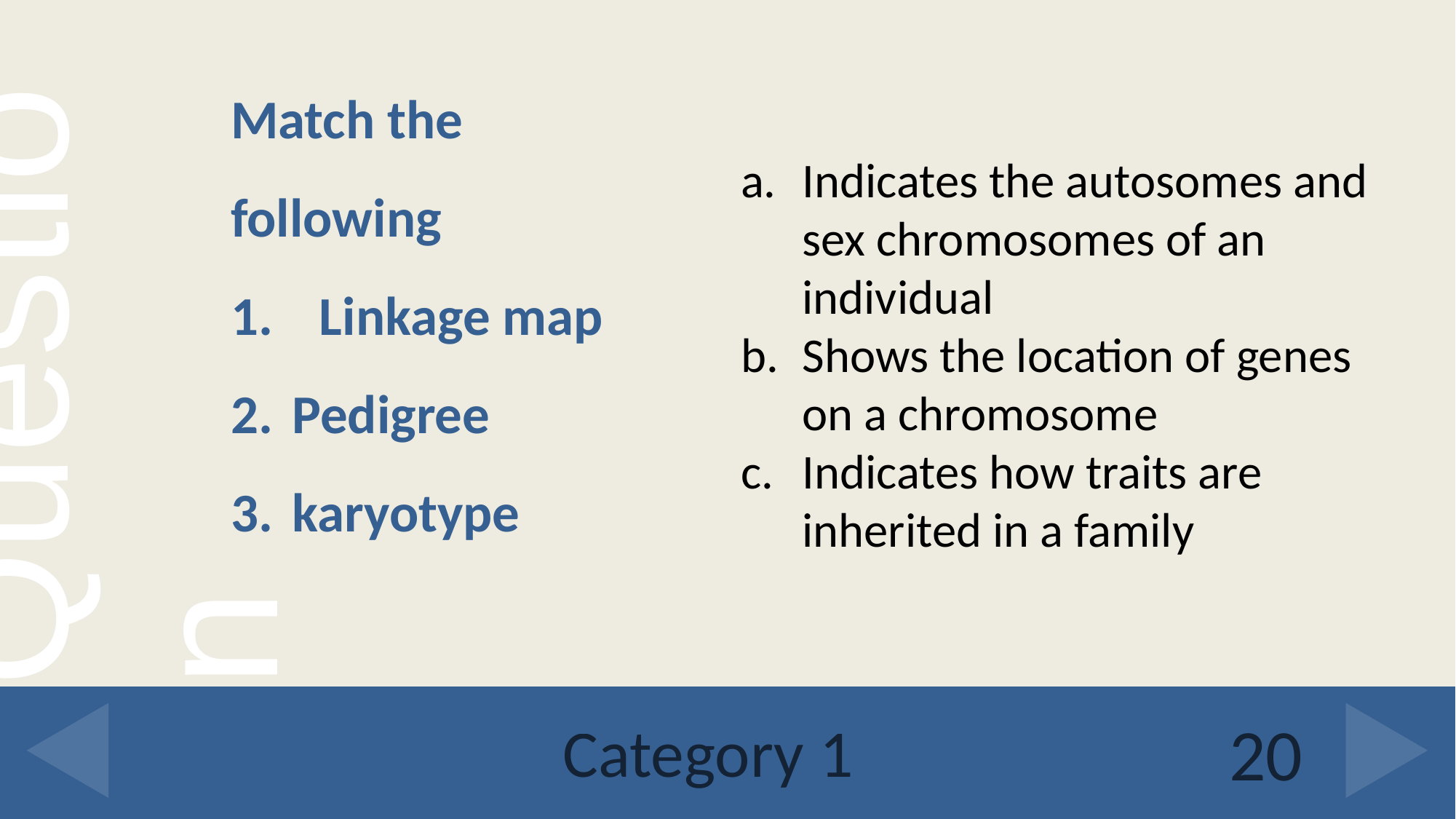

Match the following
Linkage map
Pedigree
karyotype

Indicates the autosomes and sex chromosomes of an individual
Shows the location of genes on a chromosome
Indicates how traits are inherited in a family

# Category 1
20